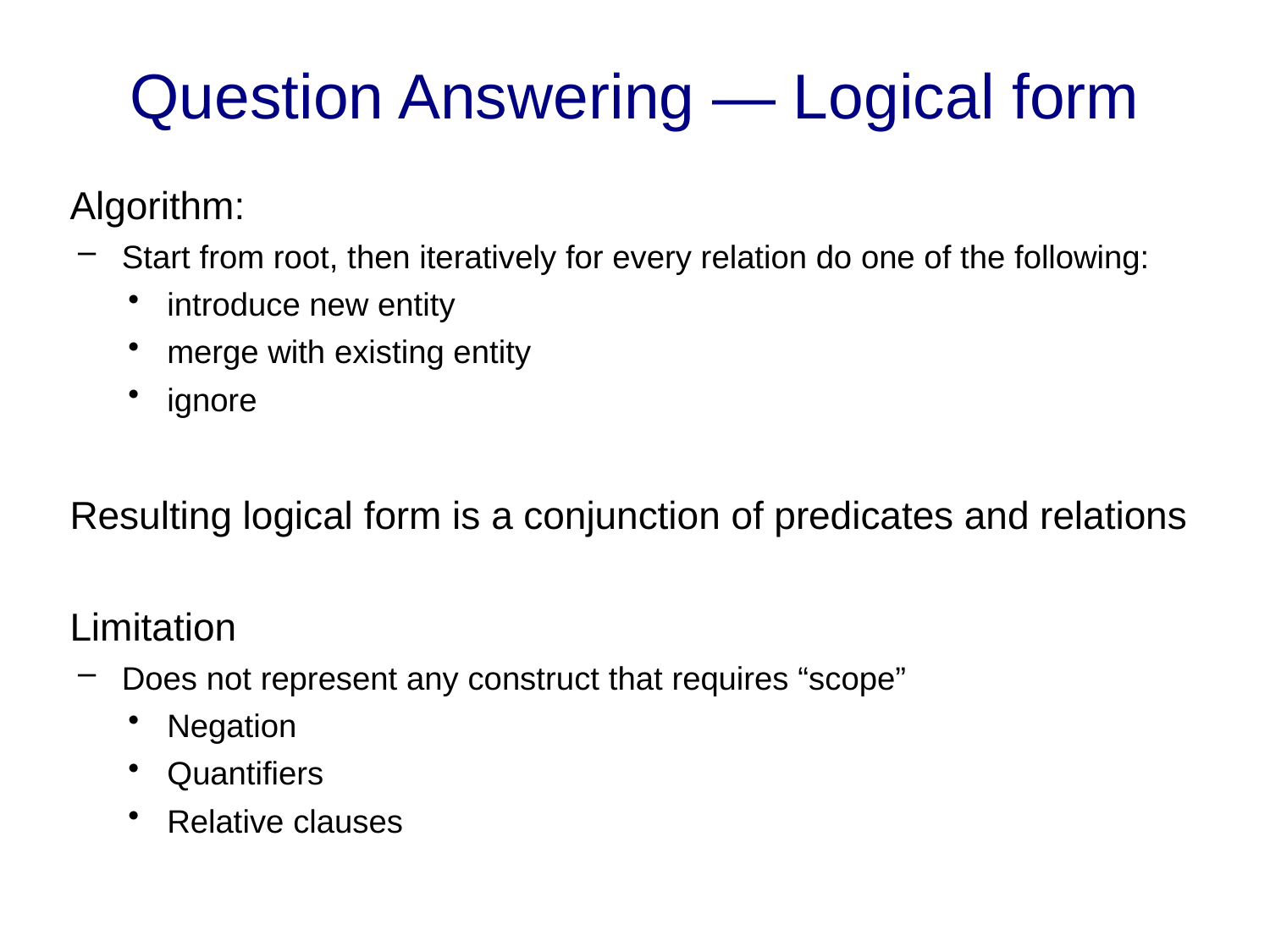

# Question Answering — Logical form
Algorithm:
Start from root, then iteratively for every relation do one of the following:
introduce new entity
merge with existing entity
ignore

Resulting logical form is a conjunction of predicates and relations

Limitation
Does not represent any construct that requires “scope”
Negation
Quantifiers
Relative clauses
64